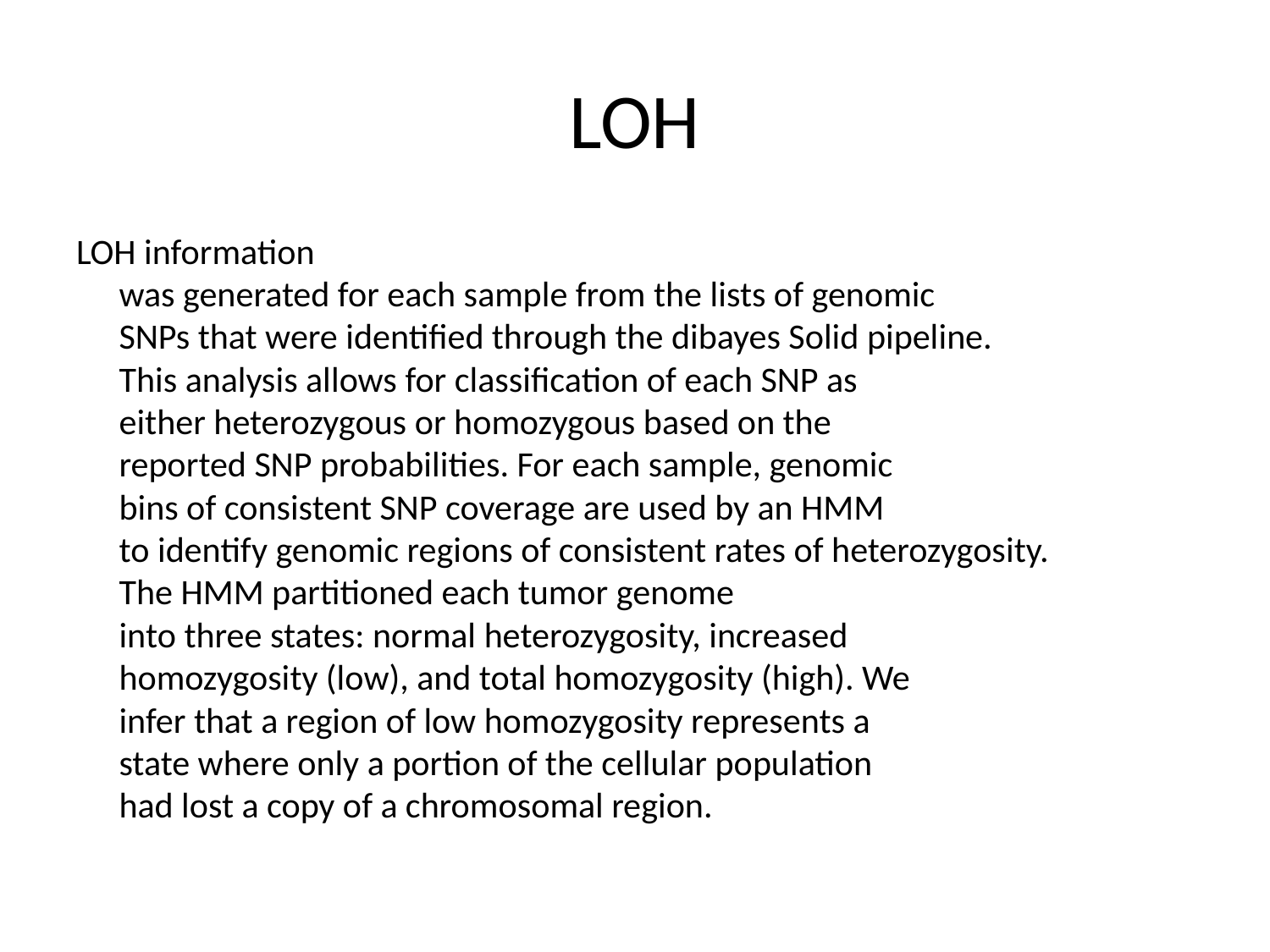

# LOH
LOH information
was generated for each sample from the lists of genomic
SNPs that were identified through the dibayes Solid pipeline.
This analysis allows for classification of each SNP as
either heterozygous or homozygous based on the
reported SNP probabilities. For each sample, genomic
bins of consistent SNP coverage are used by an HMM
to identify genomic regions of consistent rates of heterozygosity.
The HMM partitioned each tumor genome
into three states: normal heterozygosity, increased
homozygosity (low), and total homozygosity (high). We
infer that a region of low homozygosity represents a
state where only a portion of the cellular population
had lost a copy of a chromosomal region.